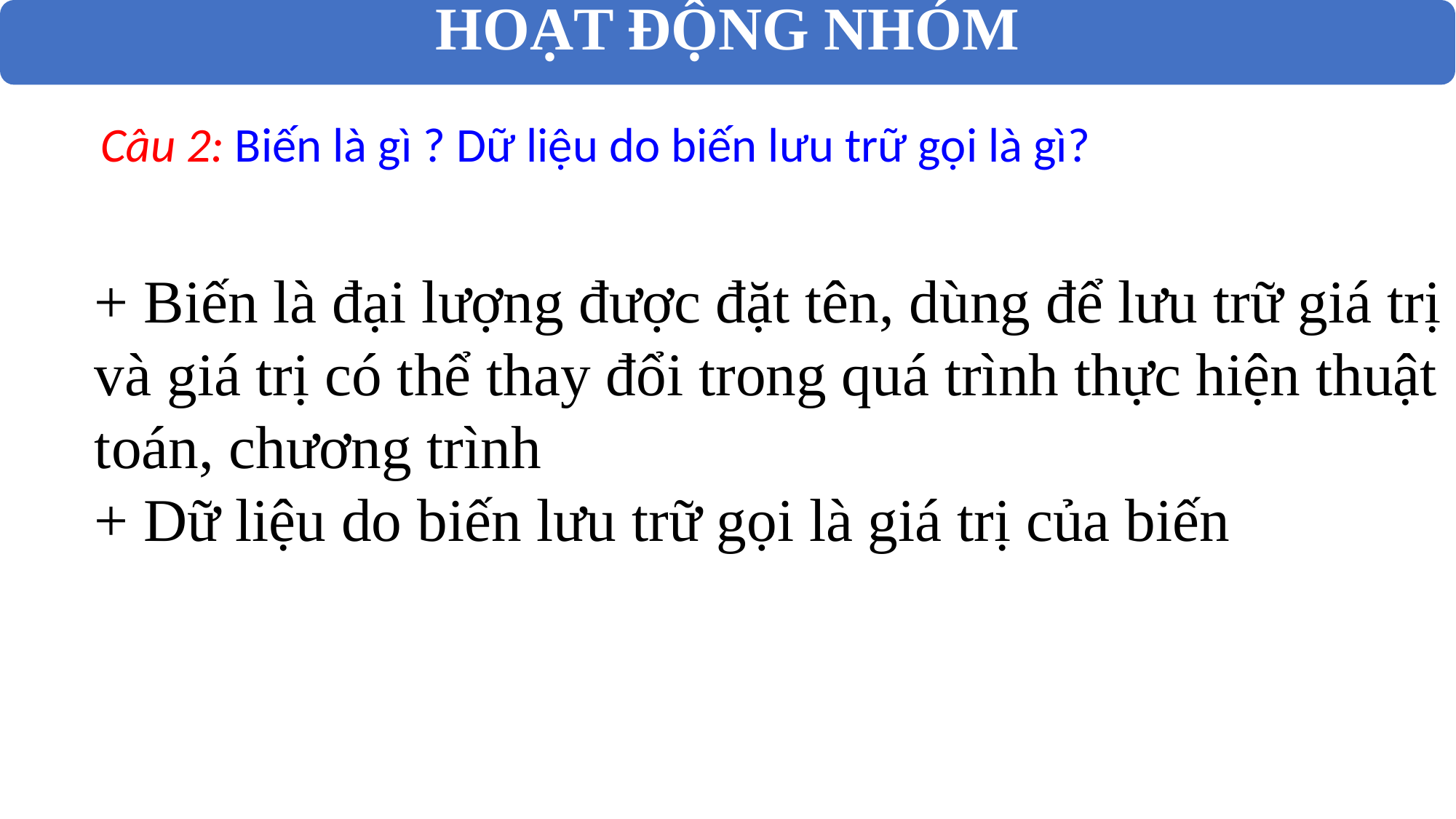

HOẠT ĐỘNG NHÓM

Câu 2: Biến là gì ? Dữ liệu do biến lưu trữ gọi là gì?

+ Biến là đại lượng được đặt tên, dùng để lưu trữ giá trị và giá trị có thể thay đổi trong quá trình thực hiện thuật toán, chương trình
+ Dữ liệu do biến lưu trữ gọi là giá trị của biến